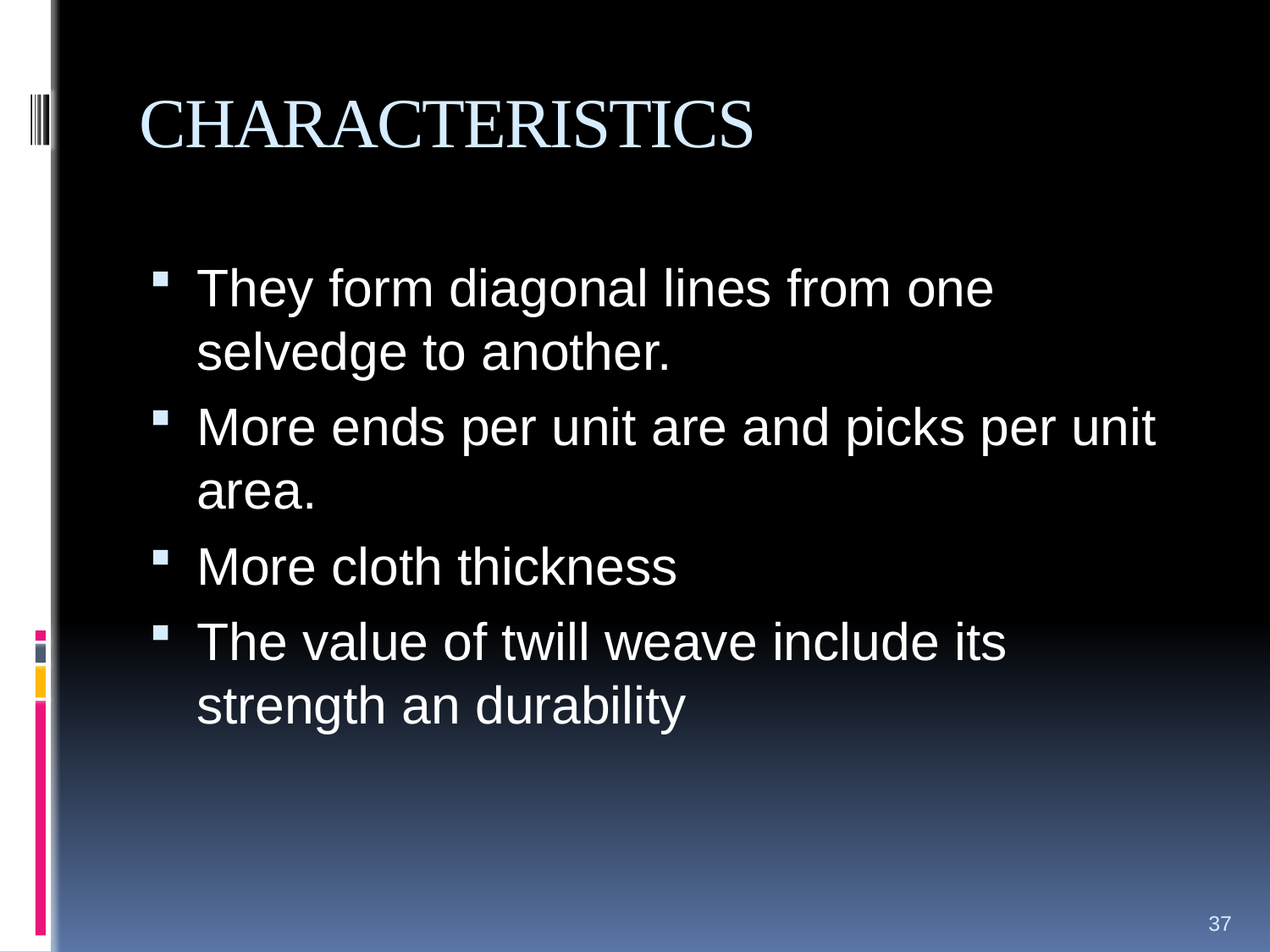

# CHARACTERISTICS
They form diagonal lines from one selvedge to another.
More ends per unit are and picks per unit area.
More cloth thickness
The value of twill weave include its strength an durability

37